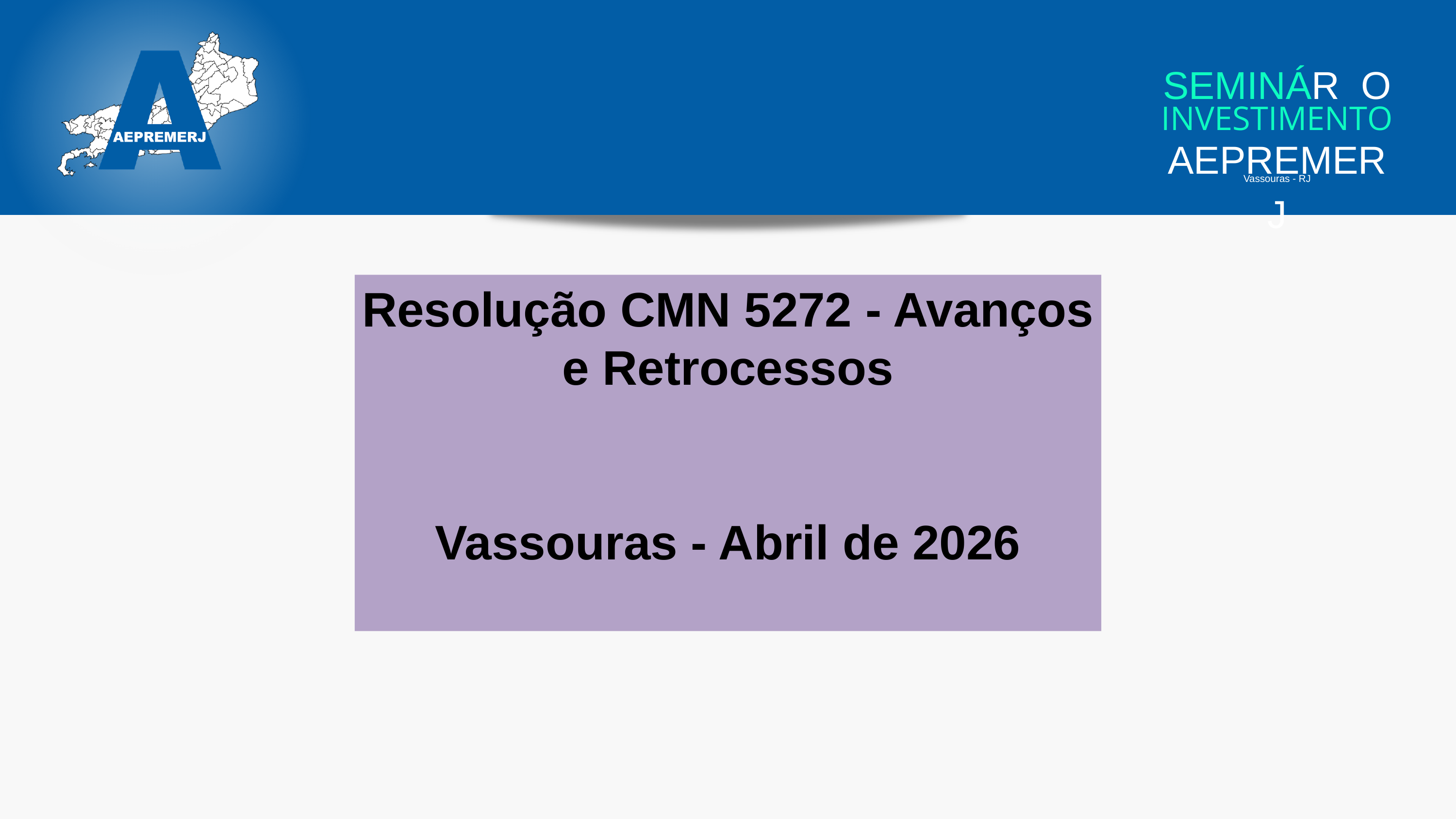

SEMINÁR  O
INVESTIMENTO
AEPREMERJ
Vassouras - RJ

Resolução CMN 5272 - Avanços e Retrocessos

Vassouras - Abril de 2026